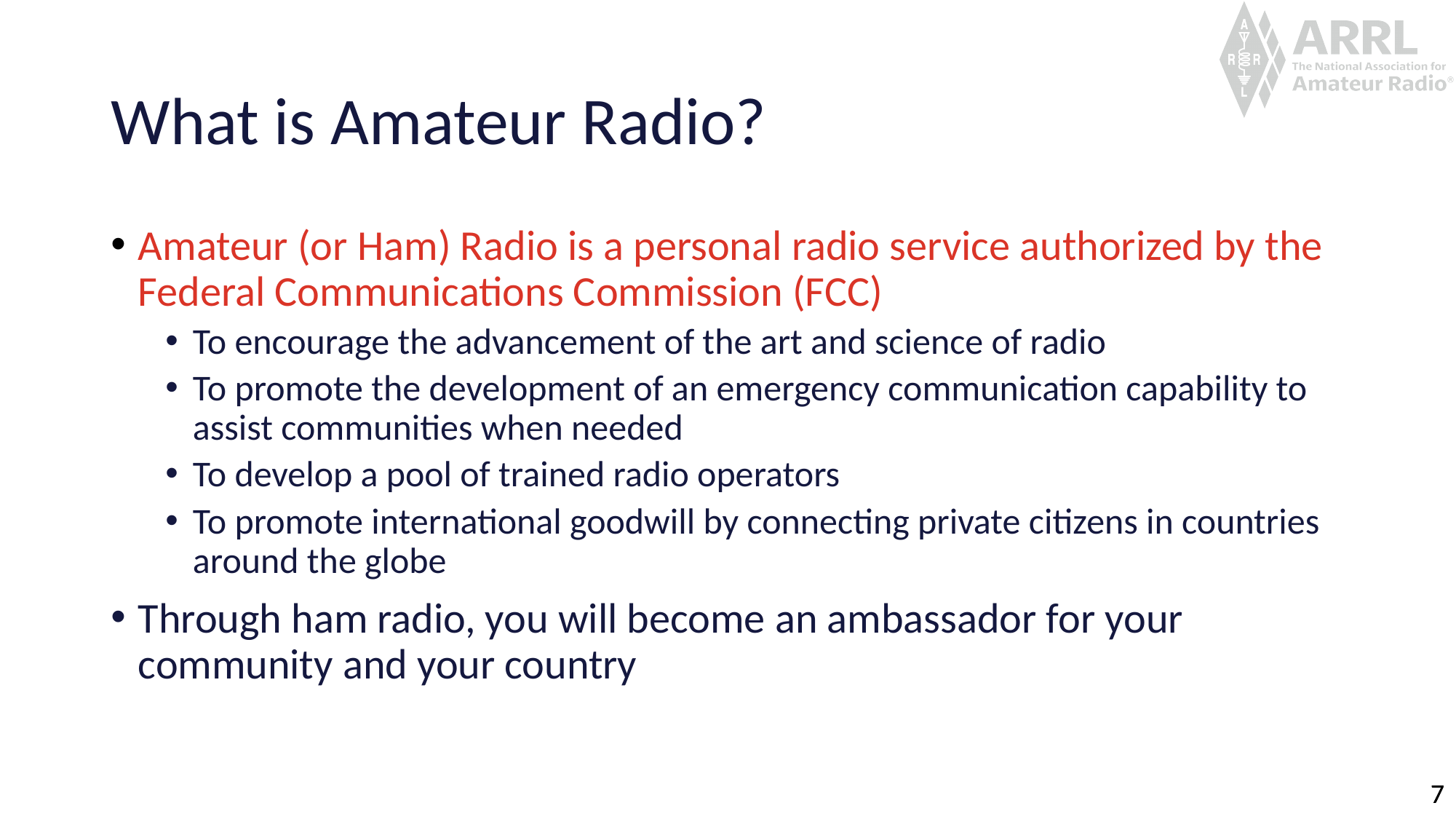

# What is Amateur Radio?
Amateur (or Ham) Radio is a personal radio service authorized by the Federal Communications Commission (FCC)
To encourage the advancement of the art and science of radio
To promote the development of an emergency communication capability to assist communities when needed
To develop a pool of trained radio operators
To promote international goodwill by connecting private citizens in countries around the globe
Through ham radio, you will become an ambassador for your community and your country